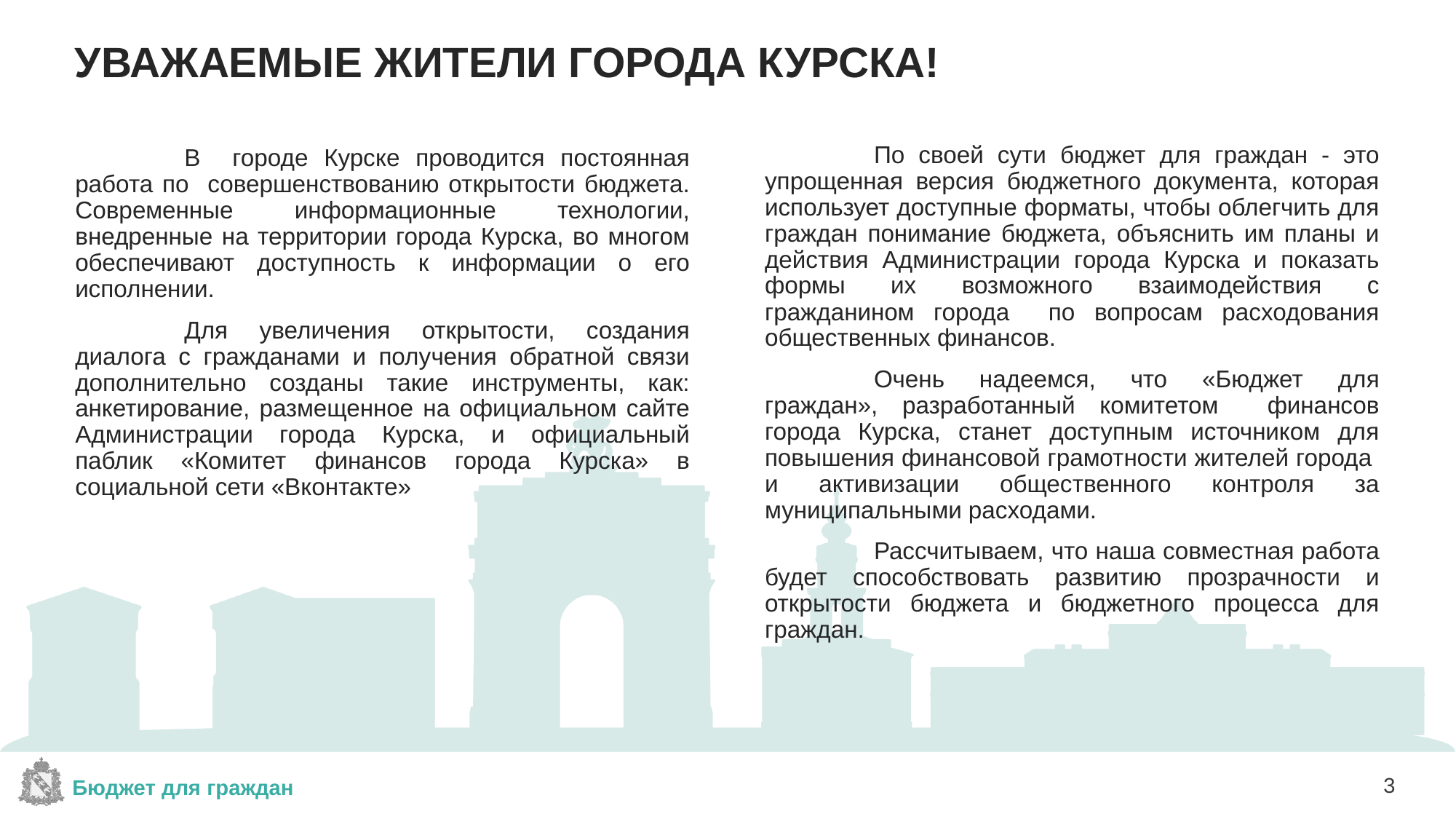

# УВАЖАЕМЫЕ ЖИТЕЛИ ГОРОДА КУРСКА!
	По своей сути бюджет для граждан - это упрощенная версия бюджетного документа, которая использует доступные форматы, чтобы облегчить для граждан понимание бюджета, объяснить им планы и действия Администрации города Курска и показать формы их возможного взаимодействия с гражданином города  по вопросам расходования общественных финансов.
	Очень надеемся, что «Бюджет для граждан», разработанный комитетом  финансов города Курска, станет доступным источником для повышения финансовой грамотности жителей города  и активизации общественного контроля за муниципальными расходами.
	Рассчитываем, что наша совместная работа будет способствовать развитию прозрачности и открытости бюджета и бюджетного процесса для граждан.

	В  городе Курске проводится постоянная работа по  совершенствованию открытости бюджета. Современные информационные технологии, внедренные на территории города Курска, во многом обеспечивают доступность к информации о его исполнении.
	Для увеличения открытости, создания диалога с гражданами и получения обратной связи дополнительно созданы такие инструменты, как: анкетирование, размещенное на официальном сайте Администрации города Курска, и официальный паблик «Комитет финансов города Курска» в социальной сети «Вконтакте»